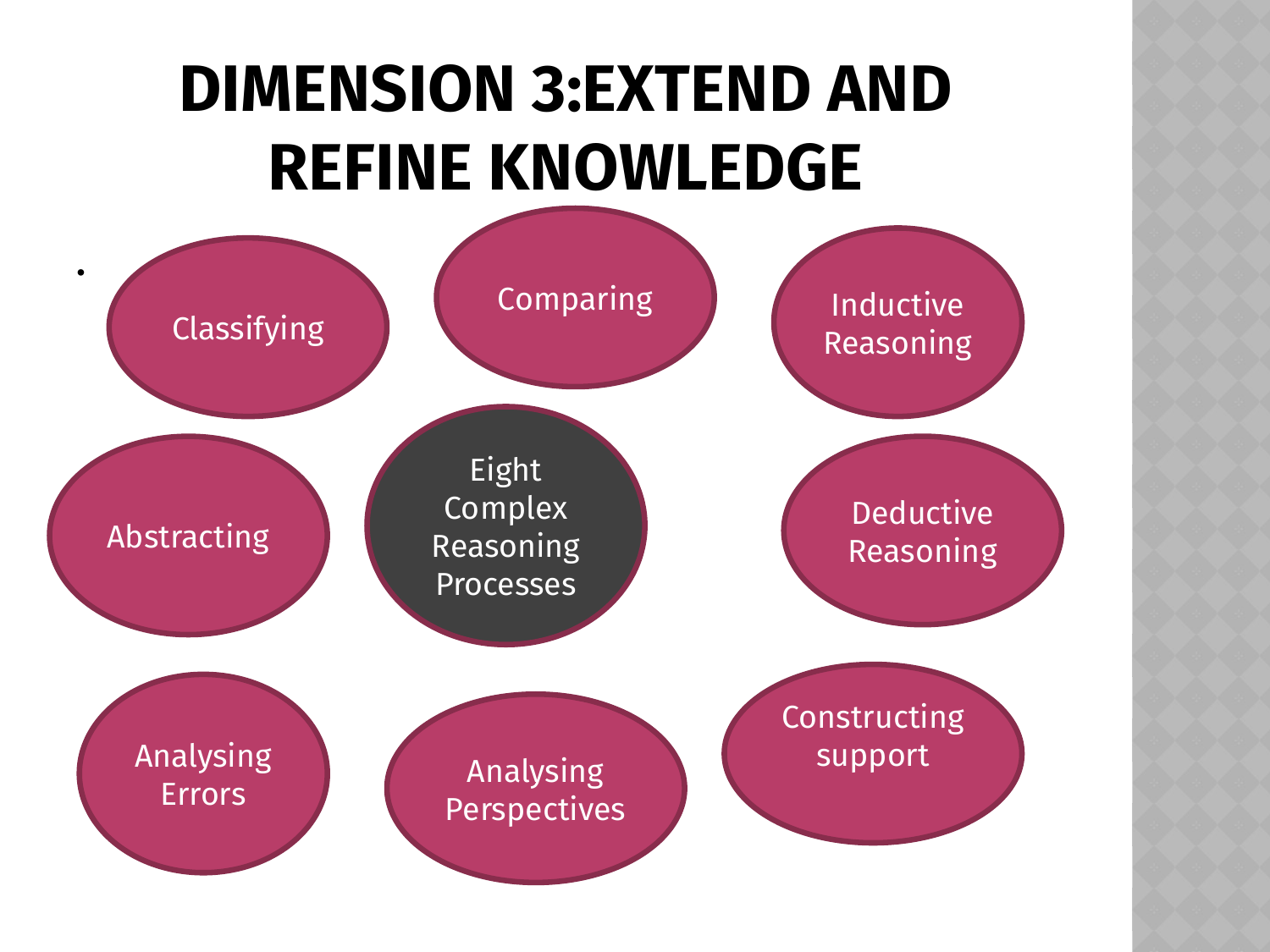

# Dimension 3:Extend and Refine knowledge
Comparing
.
Inductive Reasoning
Classifying
Eight Complex Reasoning Processes
Abstracting
Deductive Reasoning
Constructing support

Analysing Errors
Analysing Perspectives